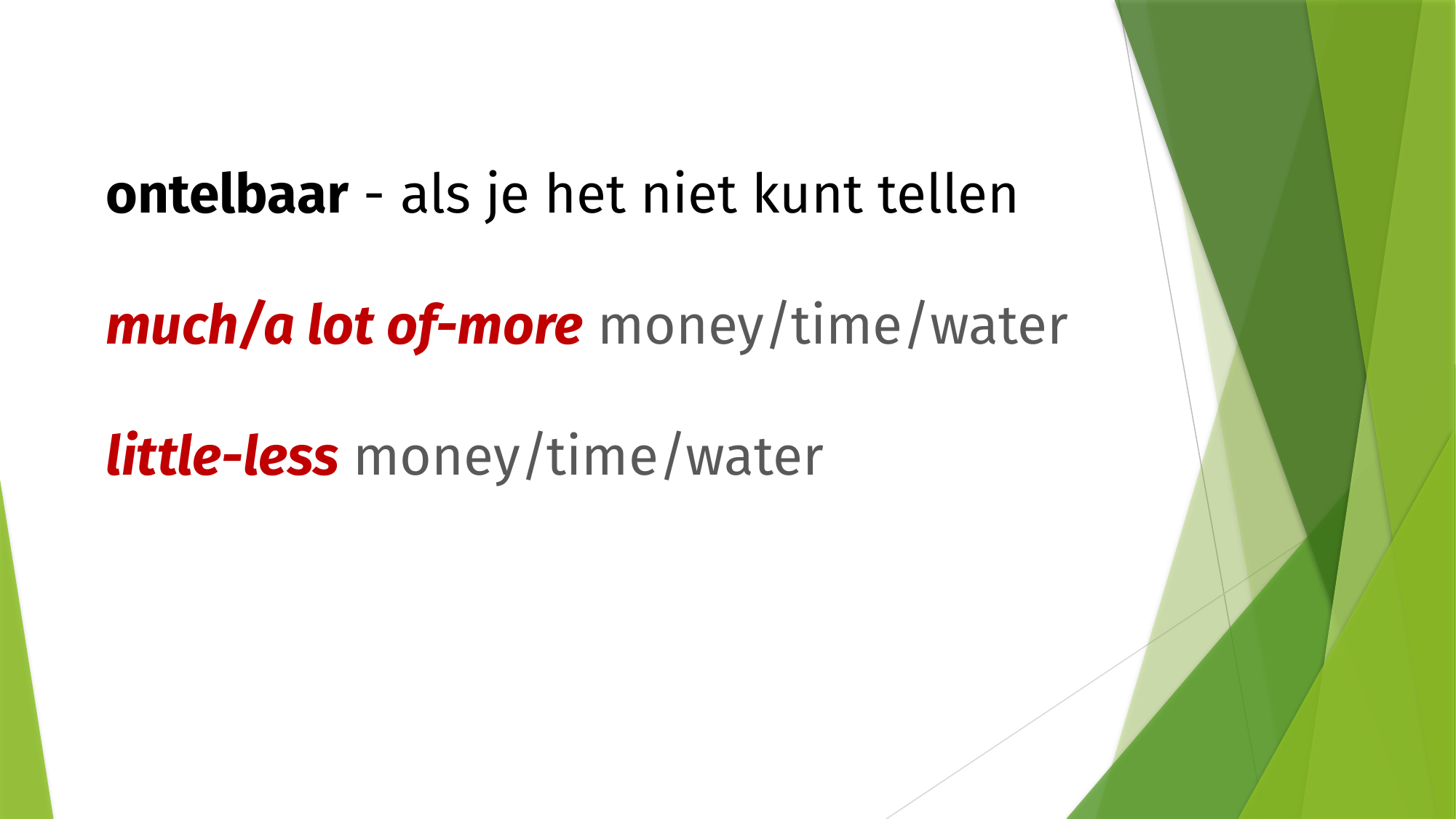

# ontelbaar - als je het niet kunt tellen much/a lot of-more money/time/water little-less money/time/water